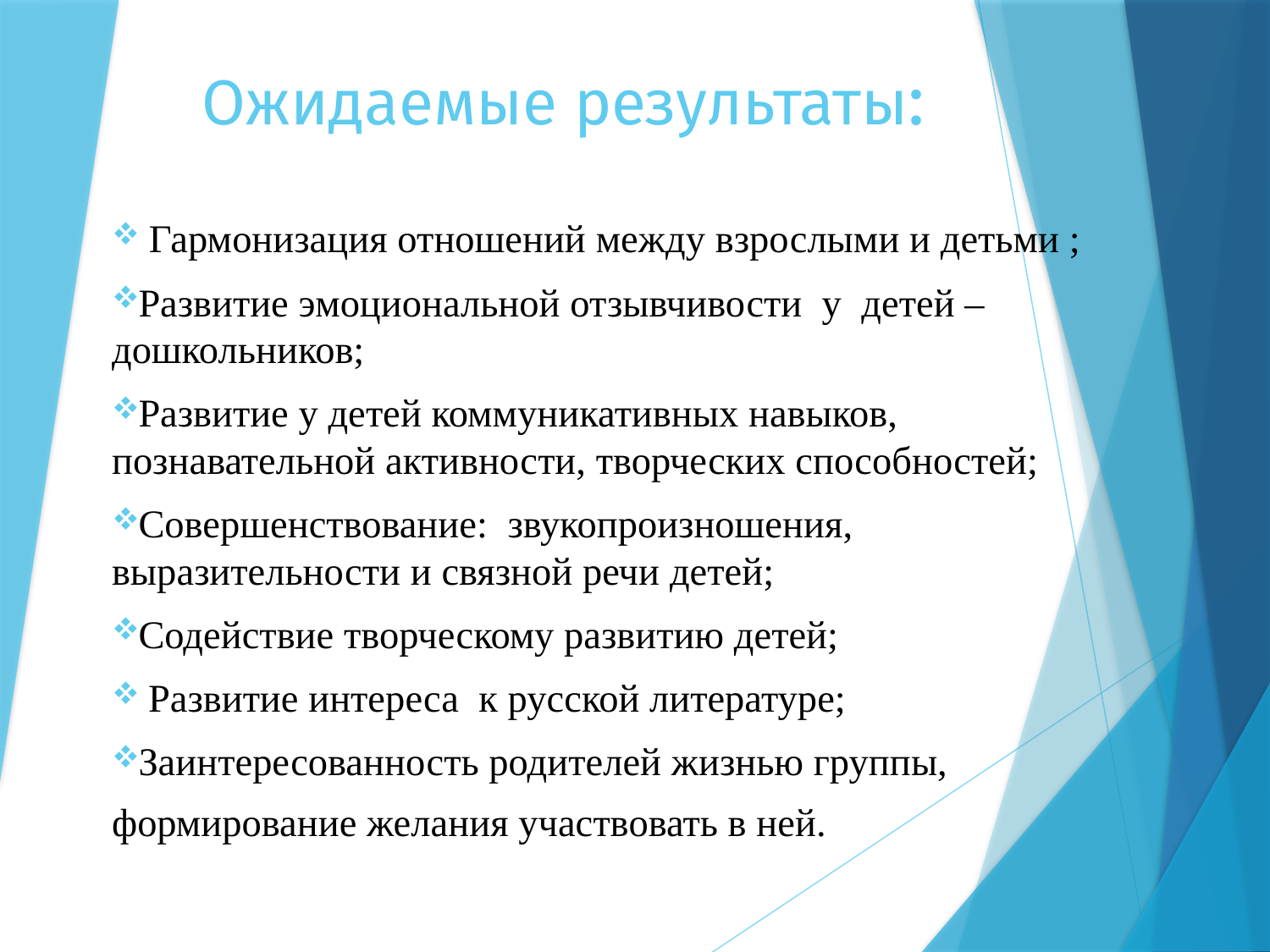

# Ожидаемые результаты:

 Гармонизация отношений между взрослыми и детьми ;
Развитие эмоциональной отзывчивости  у  детей – дошкольников;
Развитие у детей коммуникативных навыков, познавательной активности, творческих способностей;
Совершенствование:  звукопроизношения, выразительности и связной речи детей;
Содействие творческому развитию детей;
 Развитие интереса  к русской литературе;
Заинтересованность родителей жизнью группы, формирование желания участвовать в ней.